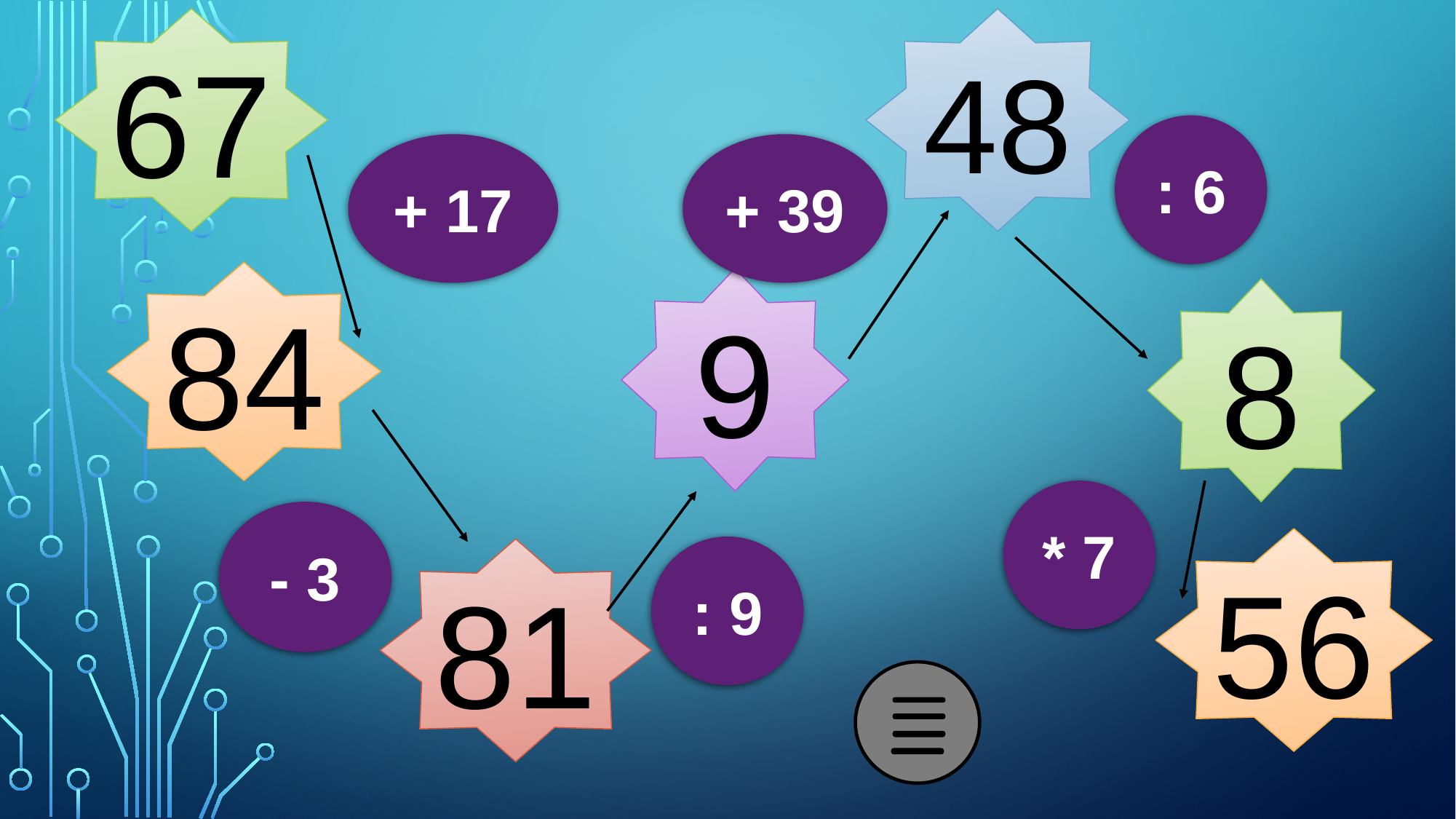

67
48
: 6
+ 17
+ 39
84
9
8
* 7
- 3
56
: 9
81